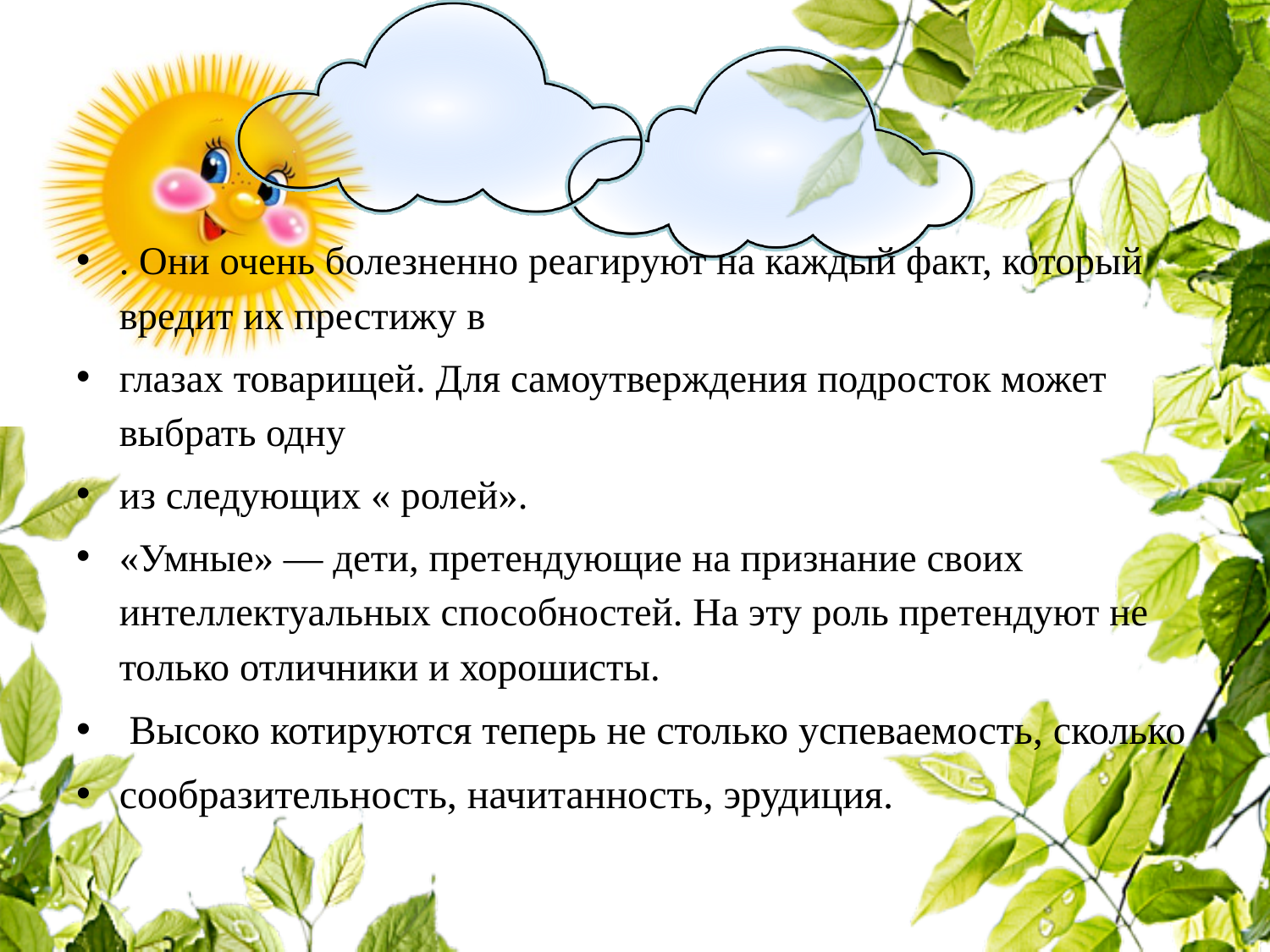

#
. Они очень болезненно реагируют на каждый факт, который вредит их престижу в
глазах товарищей. Для самоутверждения подросток может выбрать одну
из следующих « ролей».
«Умные» — дети, претендующие на признание своих интеллектуальных способностей. На эту роль претендуют не только отличники и хорошисты.
 Высоко котируются теперь не столько успеваемость, сколько
сообразительность, начитанность, эрудиция.